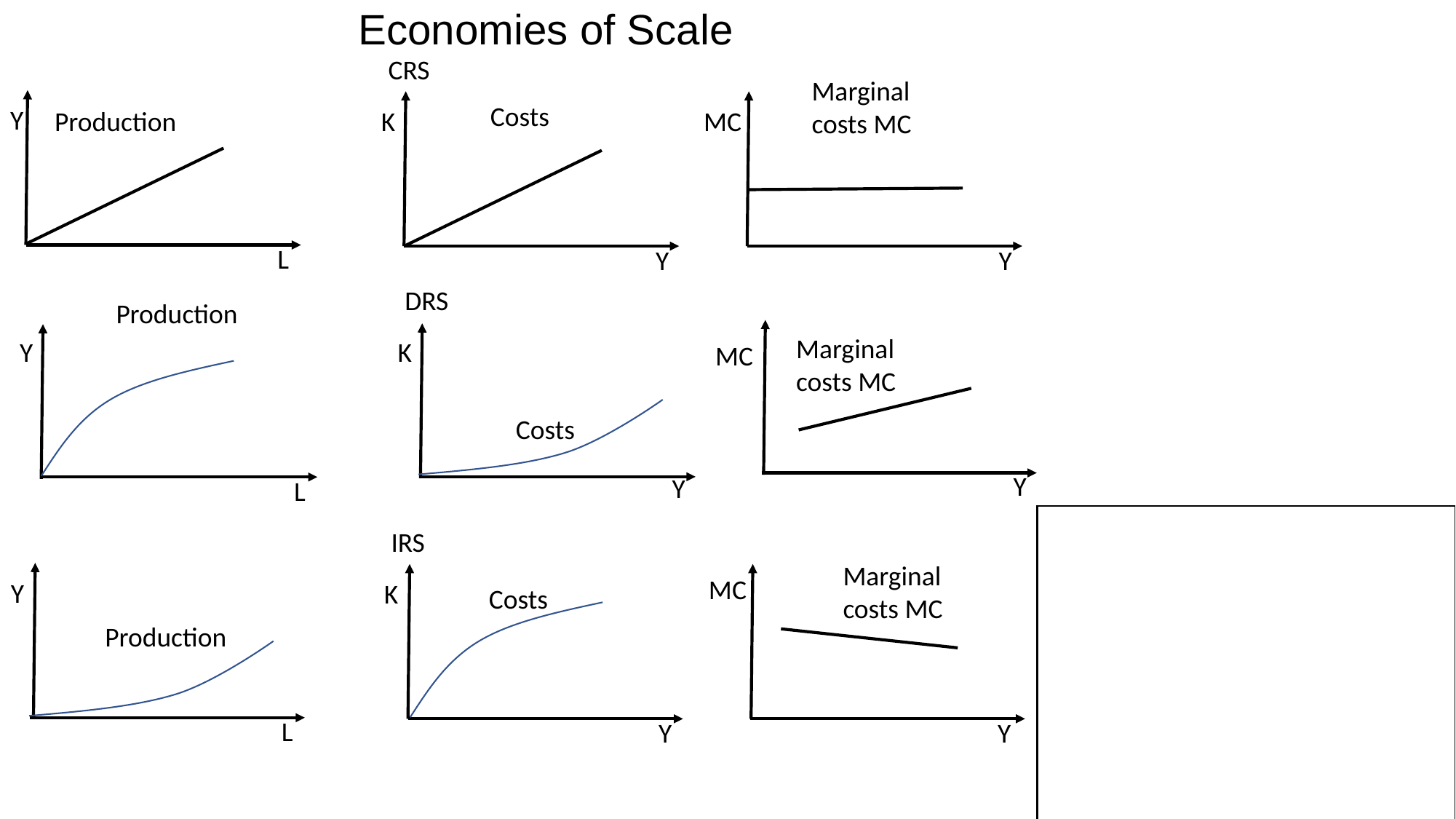

Economies of Scale
CRS
Marginal costs MC
Costs
Y
Production
K
MC
L
Y
Y
DRS
Production
Marginal costs MC
K
Y
MC

Costs
Y
Y
L

IRS
Marginal costs MC
MC
Y
K
Costs

Production

L
Y
Y